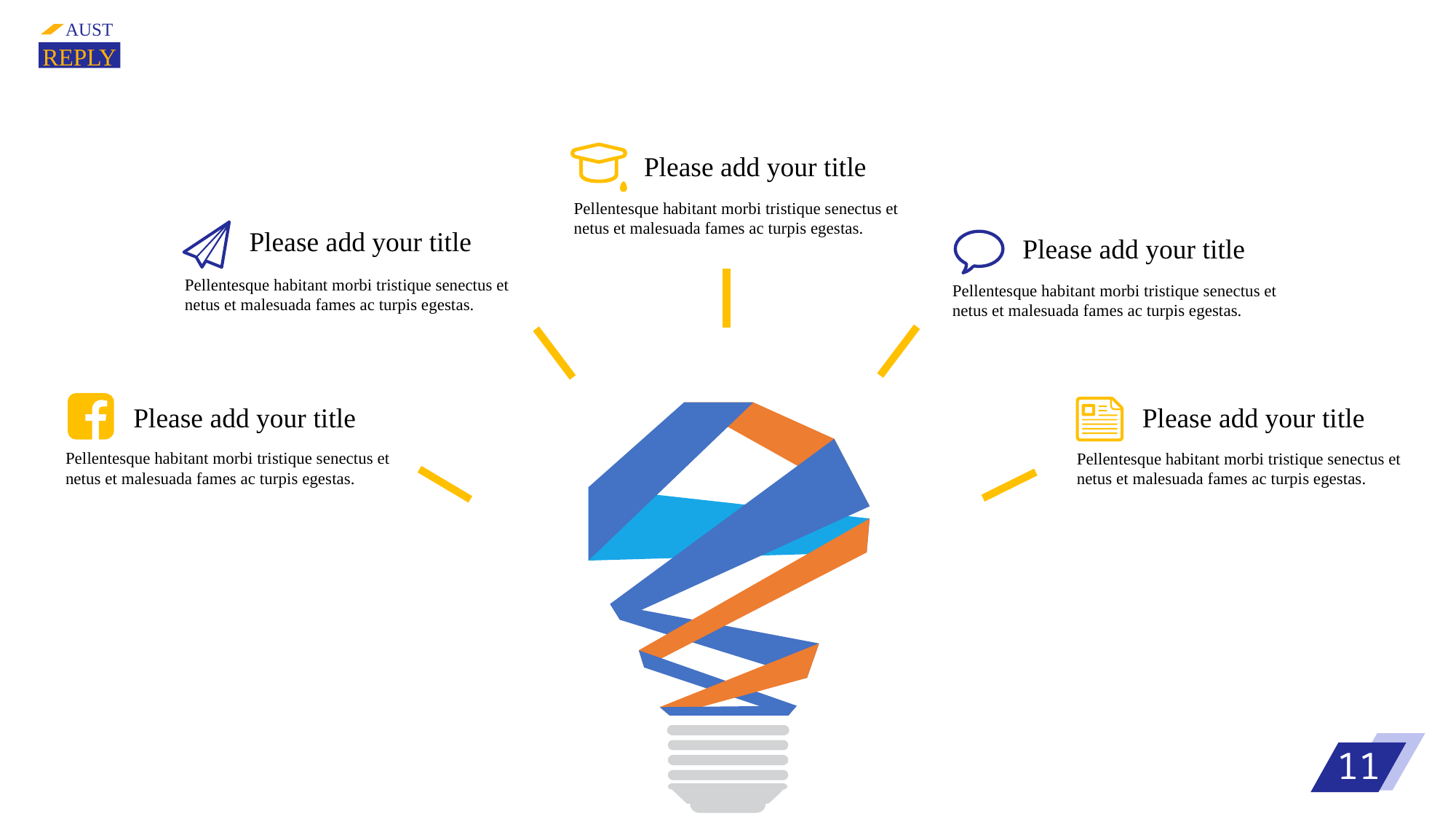

AUST

REPLY

Please add your title
Pellentesque habitant morbi tristique senectus et netus et malesuada fames ac turpis egestas.

Please add your title

Pellentesque habitant morbi tristique senectus et netus et malesuada fames ac turpis egestas.

Please add your title

Pellentesque habitant morbi tristique senectus et netus et malesuada fames ac turpis egestas.

Please add your title
Pellentesque habitant morbi tristique senectus et netus et malesuada fames ac turpis egestas.

Please add your title

Pellentesque habitant morbi tristique senectus et netus et malesuada fames ac turpis egestas.

11